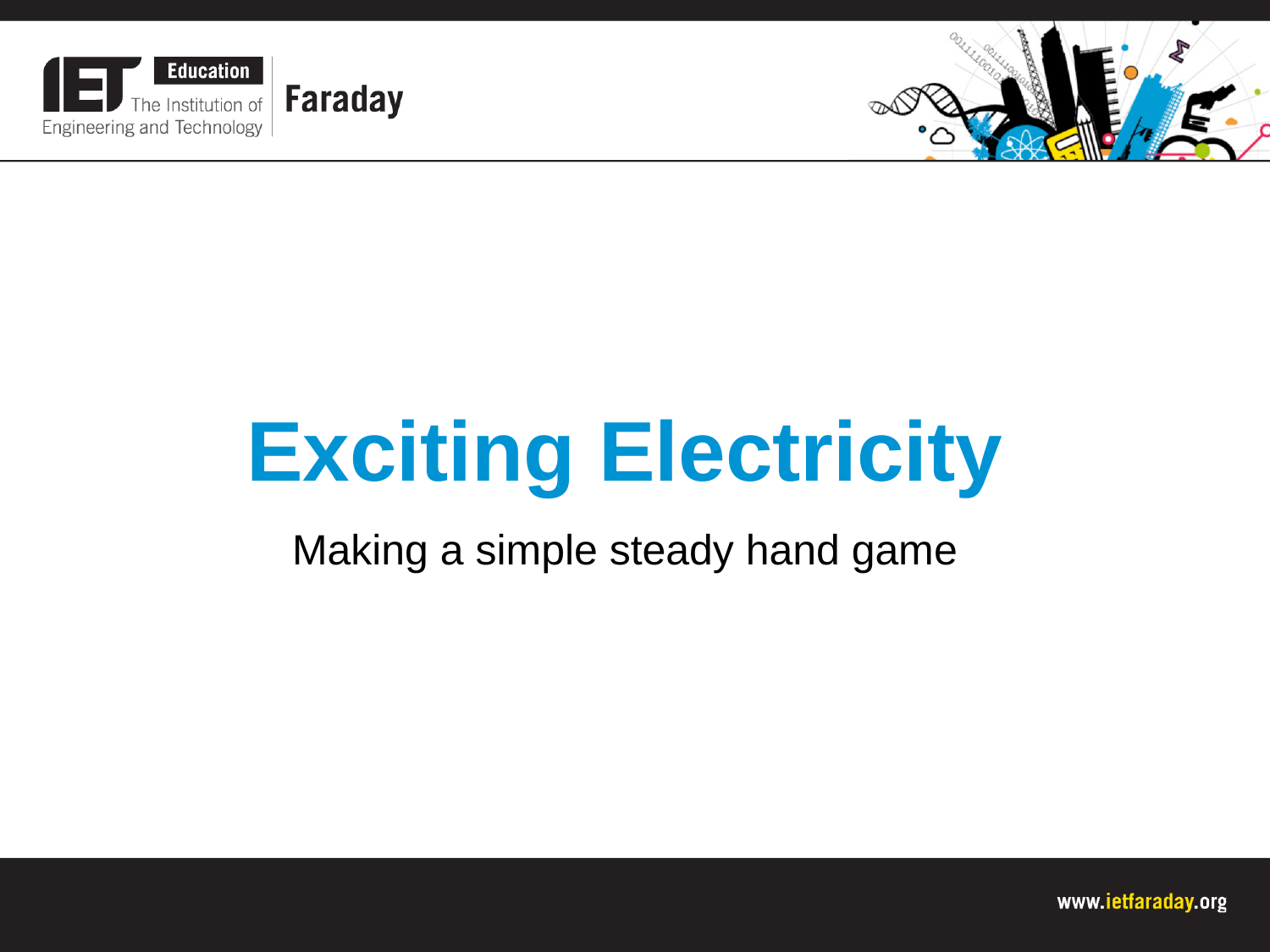

Exciting Electricity
Making a simple steady hand game